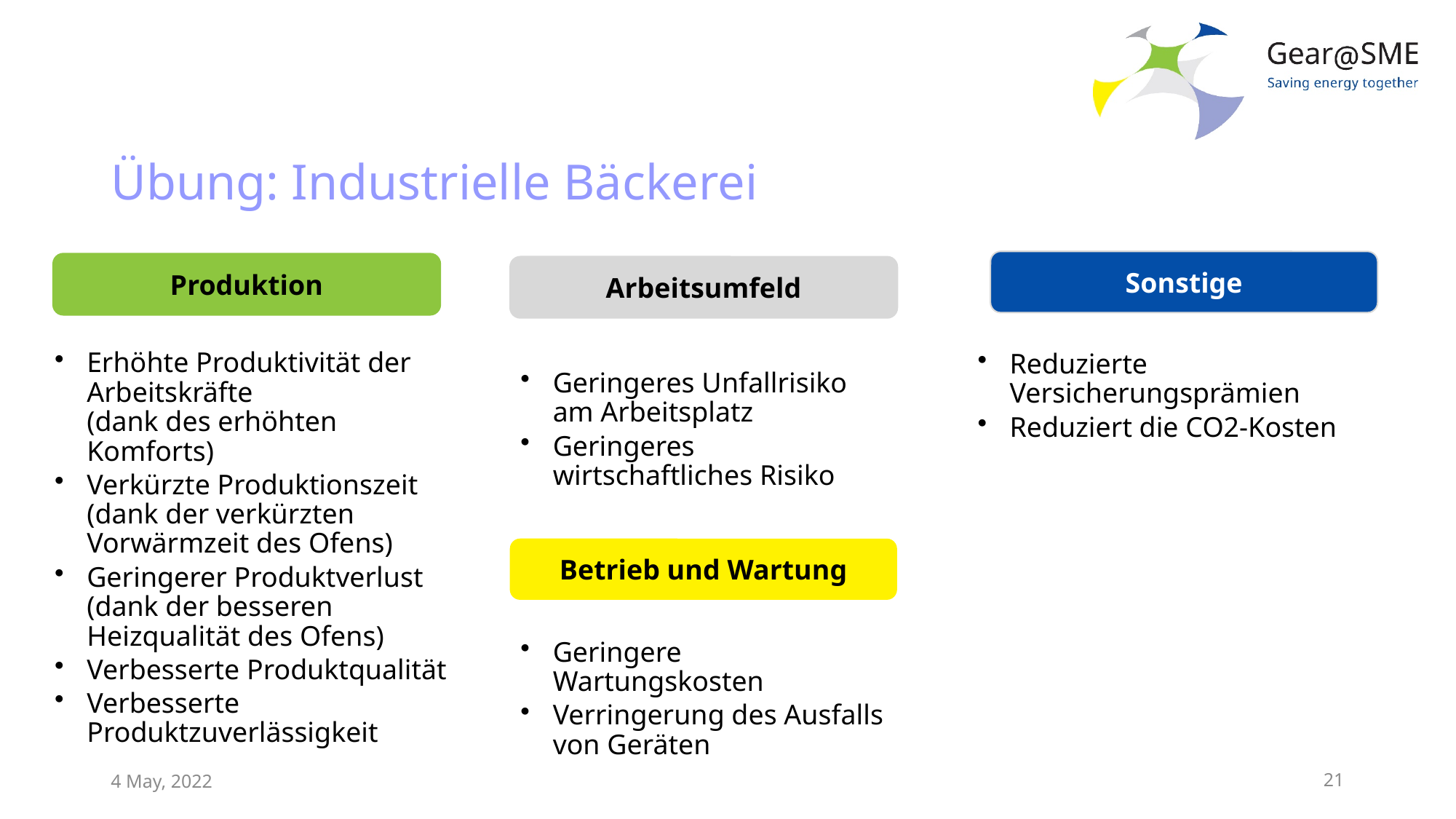

# Übung: Industrielle Bäckerei
Sonstige
Produktion
Arbeitsumfeld
Erhöhte Produktivität der Arbeitskräfte
(dank des erhöhten Komforts)
Verkürzte Produktionszeit
(dank der verkürzten Vorwärmzeit des Ofens)
Geringerer Produktverlust
(dank der besseren Heizqualität des Ofens)
Verbesserte Produktqualität
Verbesserte Produktzuverlässigkeit

Reduzierte Versicherungsprämien
Reduziert die CO2-Kosten
Geringeres Unfallrisiko am Arbeitsplatz
Geringeres wirtschaftliches Risiko
Betrieb und Wartung
Geringere Wartungskosten
Verringerung des Ausfalls von Geräten

4 May, 2022
21